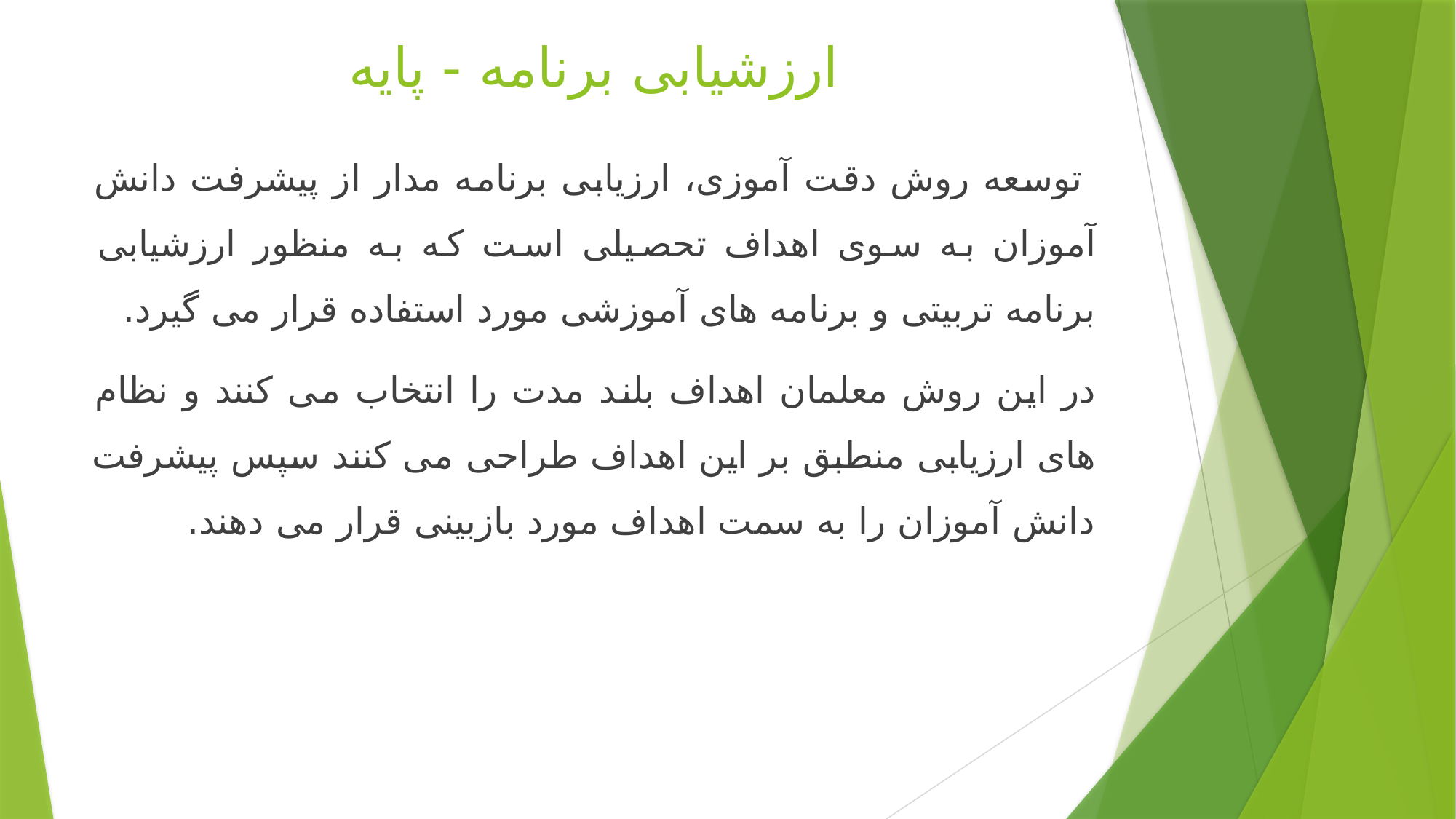

# ارزشیابی برنامه - پایه
 توسعه روش دقت آموزی، ارزیابی برنامه مدار از پیشرفت دانش آموزان به سوی اهداف تحصیلی است که به منظور ارزشیابی برنامه تربیتی و برنامه های آموزشی مورد استفاده قرار می گیرد.
در این روش معلمان اهداف بلند مدت را انتخاب می کنند و نظام های ارزیابی منطبق بر این اهداف طراحی می کنند سپس پیشرفت دانش آموزان را به سمت اهداف مورد بازبینی قرار می دهند.